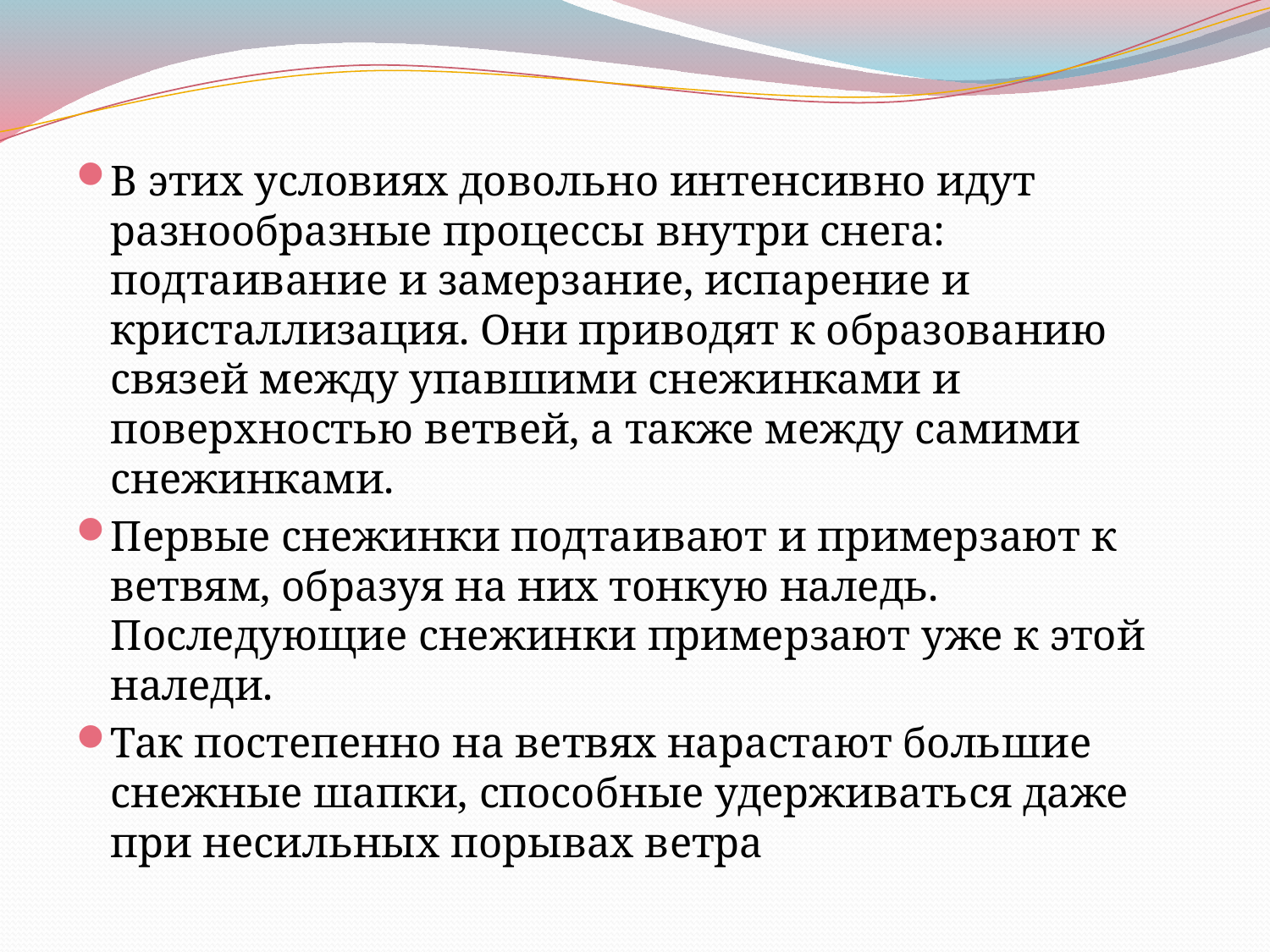

В этих условиях довольно интенсивно идут разнообразные процессы внутри снега: подтаивание и замерзание, испарение и кристаллизация. Они приводят к образованию связей между упавшими снежинками и поверхностью ветвей, а также между самими снежинками.
Первые снежинки подтаивают и примерзают к ветвям, образуя на них тонкую наледь. Последующие снежинки примерзают уже к этой наледи.
Так постепенно на ветвях нарастают большие снежные шапки, способные удерживаться даже при несильных порывах ветра